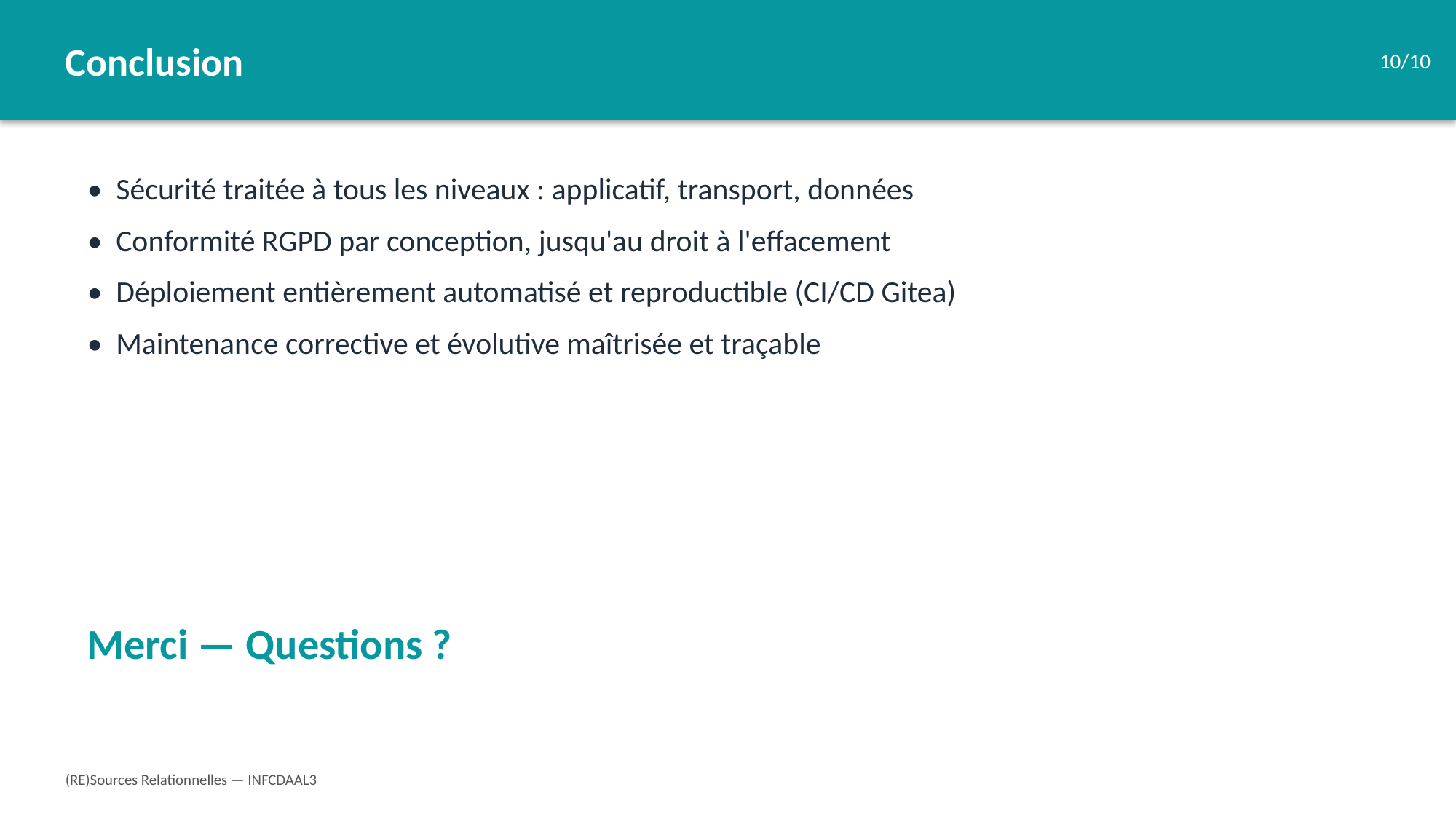

Conclusion
10/10
•  Sécurité traitée à tous les niveaux : applicatif, transport, données
•  Conformité RGPD par conception, jusqu'au droit à l'effacement
•  Déploiement entièrement automatisé et reproductible (CI/CD Gitea)
•  Maintenance corrective et évolutive maîtrisée et traçable
Merci — Questions ?
(RE)Sources Relationnelles — INFCDAAL3